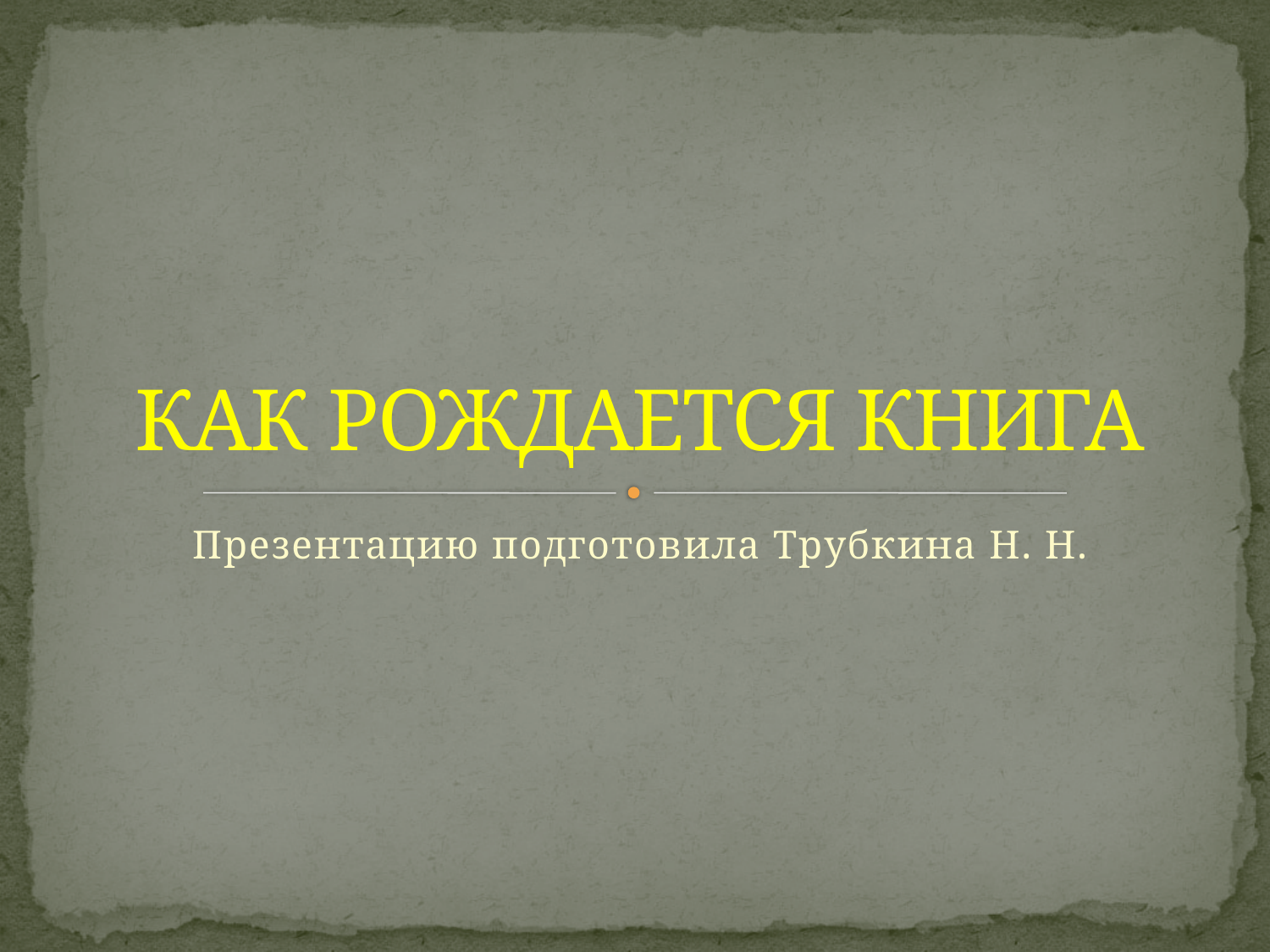

# КАК РОЖДАЕТСЯ КНИГА
Презентацию подготовила Трубкина Н. Н.